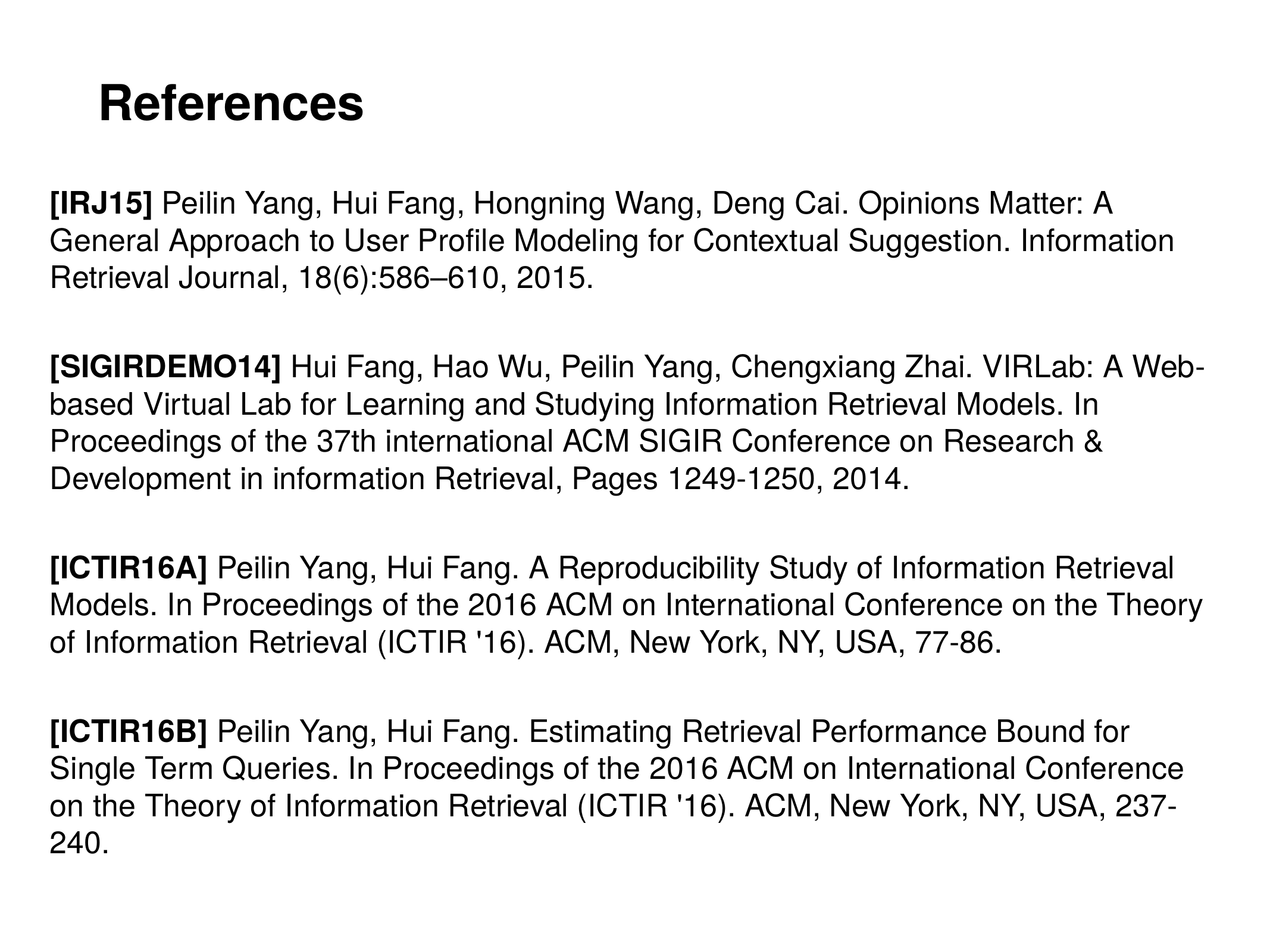

References
[IRJ15] Peilin Yang, Hui Fang, Hongning Wang, Deng Cai. Opinions Matter: A General Approach to User Profile Modeling for Contextual Suggestion. Information Retrieval Journal, 18(6):586–610, 2015.
[SIGIRDEMO14] Hui Fang, Hao Wu, Peilin Yang, Chengxiang Zhai. VIRLab: A Web-based Virtual Lab for Learning and Studying Information Retrieval Models. In Proceedings of the 37th international ACM SIGIR Conference on Research & Development in information Retrieval, Pages 1249-1250, 2014.
[ICTIR16A] Peilin Yang, Hui Fang. A Reproducibility Study of Information Retrieval Models. In Proceedings of the 2016 ACM on International Conference on the Theory of Information Retrieval (ICTIR '16). ACM, New York, NY, USA, 77-86.
[ICTIR16B] Peilin Yang, Hui Fang. Estimating Retrieval Performance Bound for Single Term Queries. In Proceedings of the 2016 ACM on International Conference on the Theory of Information Retrieval (ICTIR '16). ACM, New York, NY, USA, 237-240.
201